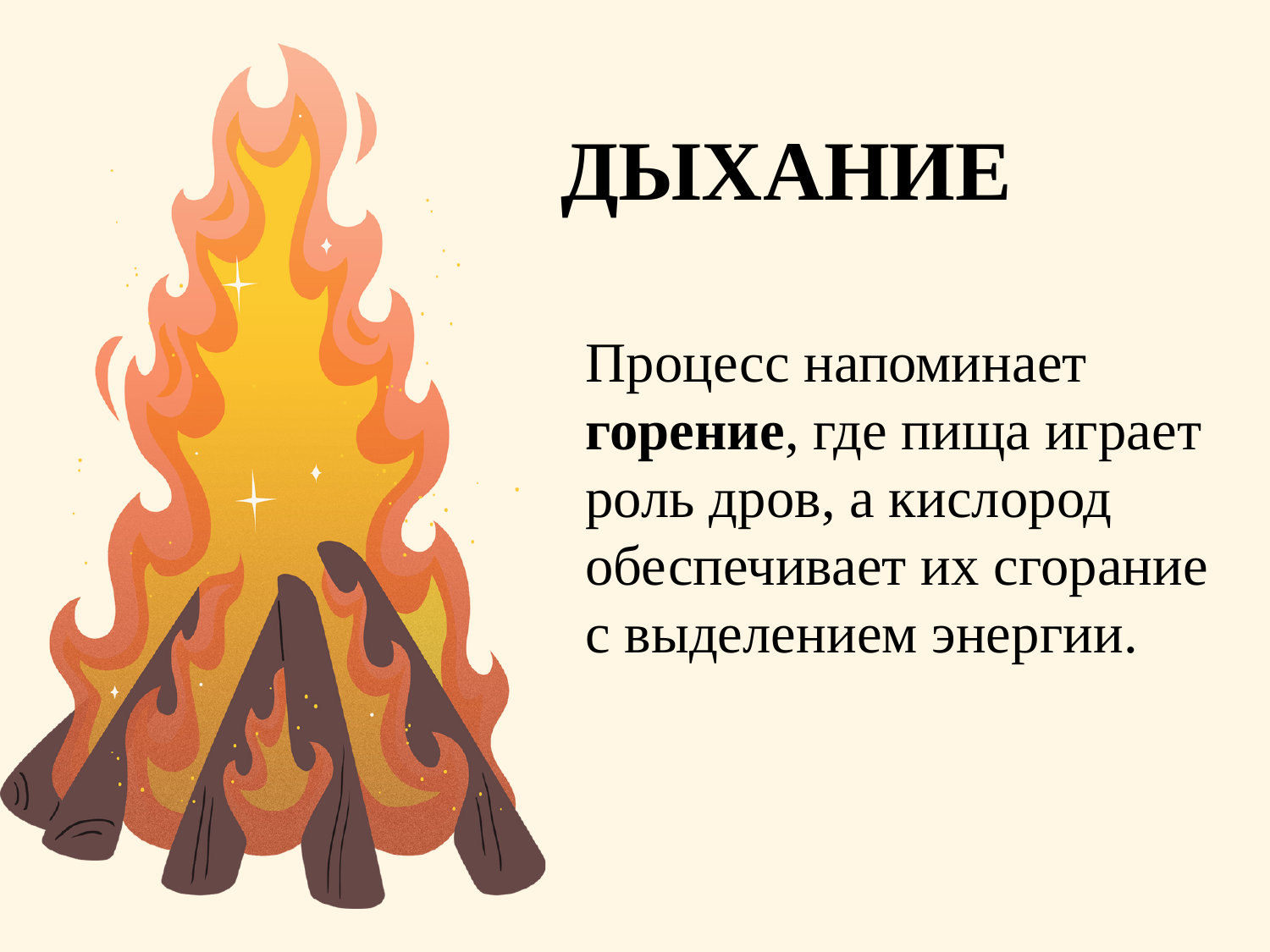

ДЫХАНИЕ

Процесс напоминает горение, где пища играет роль дров, а кислород обеспечивает их сгорание с выделением энергии.